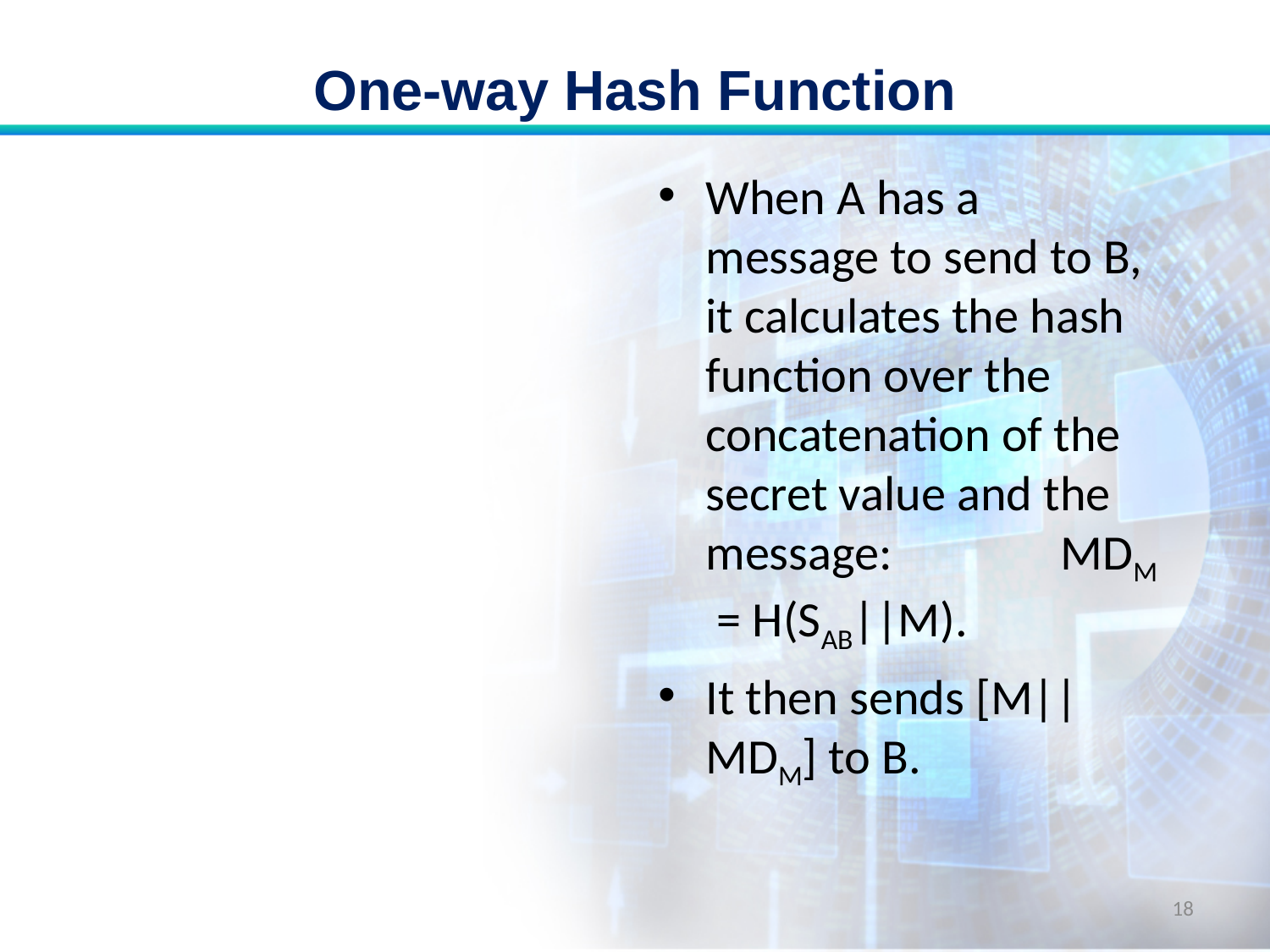

# One-way Hash Function
When A has a message to send to B, it calculates the hash function over the concatenation of the secret value and the message:               MDM  = H(SAB||M).
It then sends [M||MDM] to B.
18